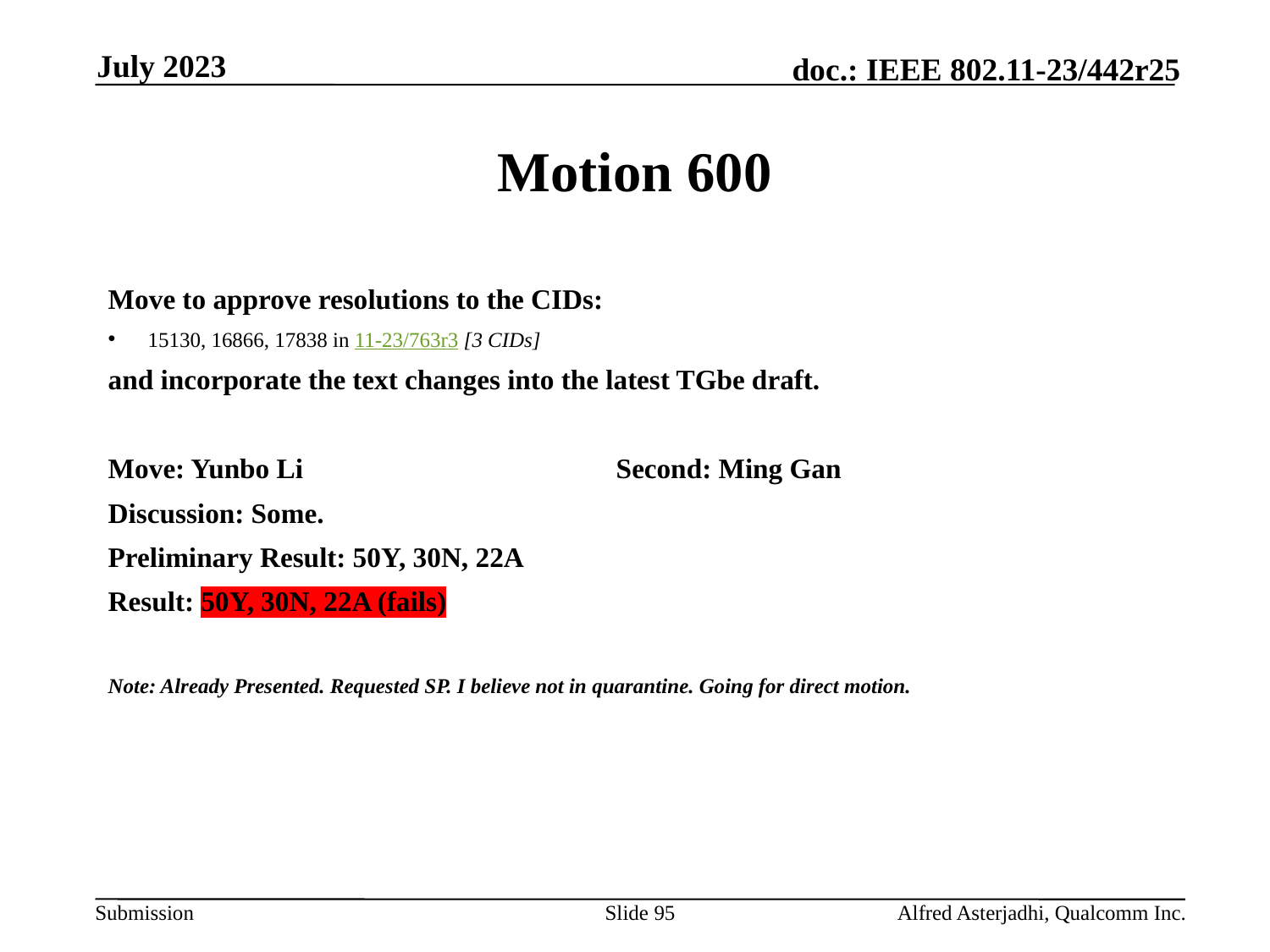

July 2023
# Motion 600
Move to approve resolutions to the CIDs:
15130, 16866, 17838 in 11-23/763r3 [3 CIDs]
and incorporate the text changes into the latest TGbe draft.

Move: Yunbo Li			Second: Ming Gan
Discussion: Some.
Preliminary Result: 50Y, 30N, 22A
Result: 50Y, 30N, 22A (fails)

Note: Already Presented. Requested SP. I believe not in quarantine. Going for direct motion.
Slide 95
Alfred Asterjadhi, Qualcomm Inc.